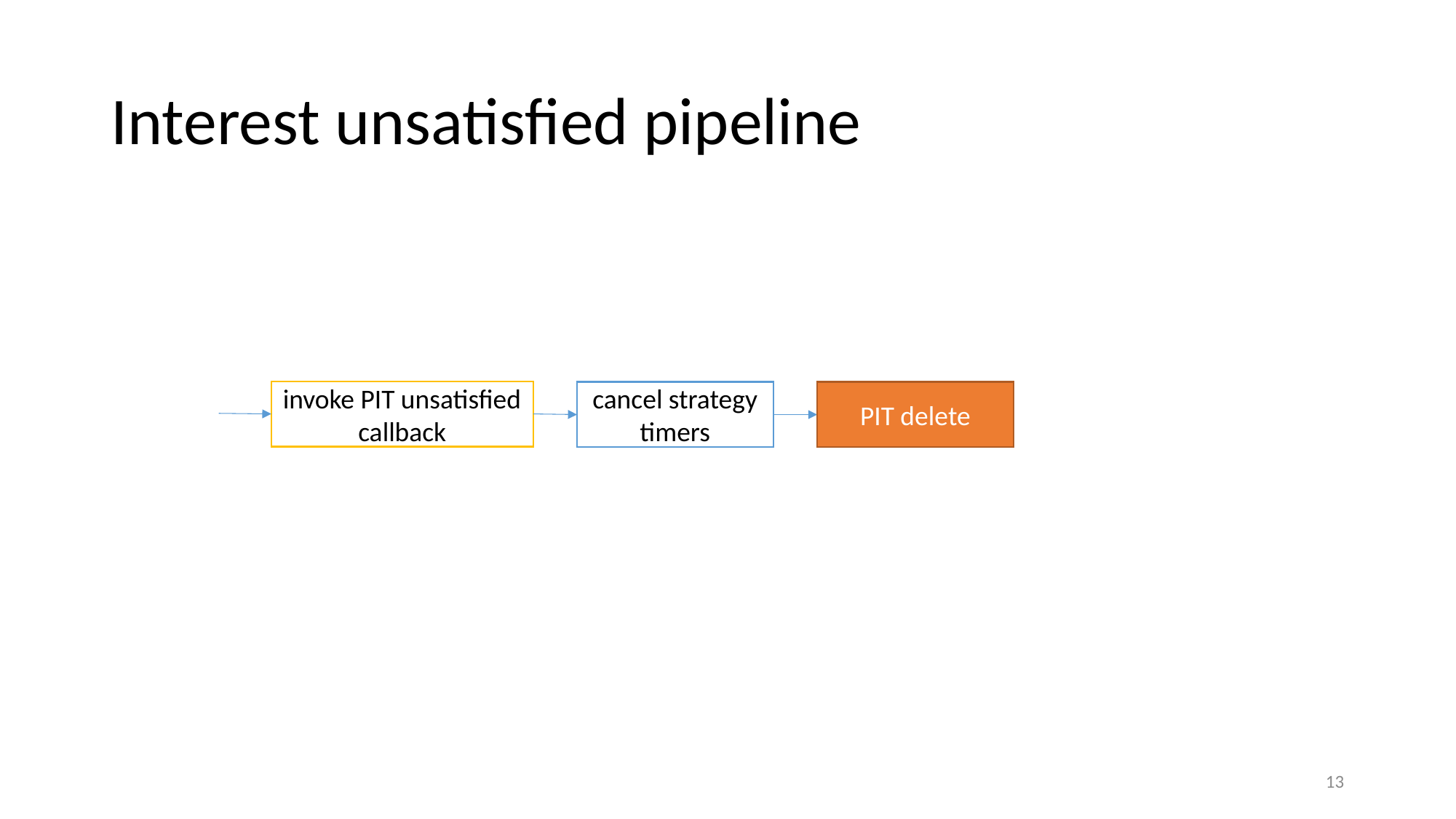

# Interest unsatisfied pipeline
invoke PIT unsatisfied callback
cancel strategy timers
PIT delete
13